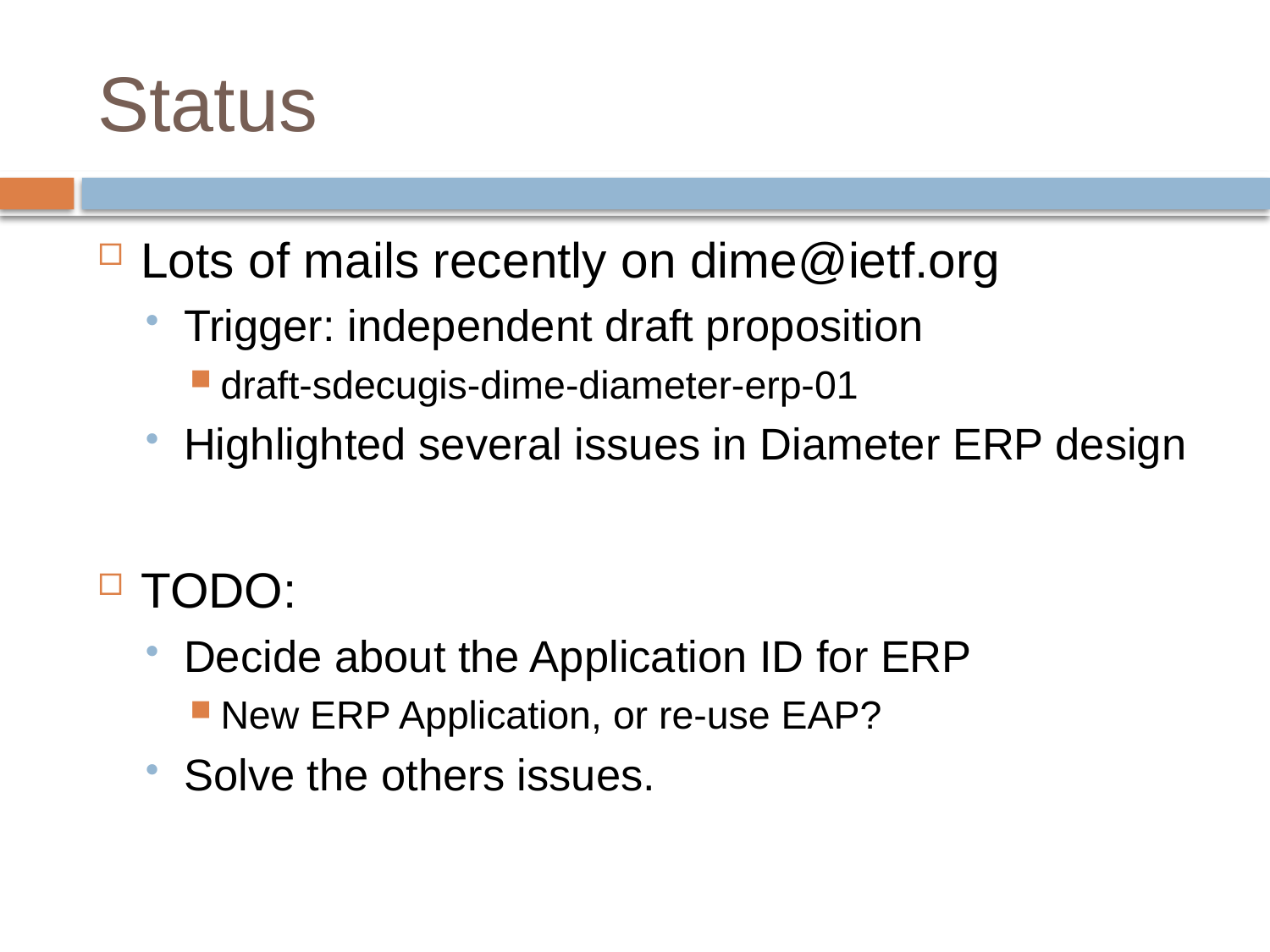

# Status
Lots of mails recently on dime@ietf.org
Trigger: independent draft proposition
draft-sdecugis-dime-diameter-erp-01
Highlighted several issues in Diameter ERP design

TODO:
Decide about the Application ID for ERP
New ERP Application, or re-use EAP?
Solve the others issues.